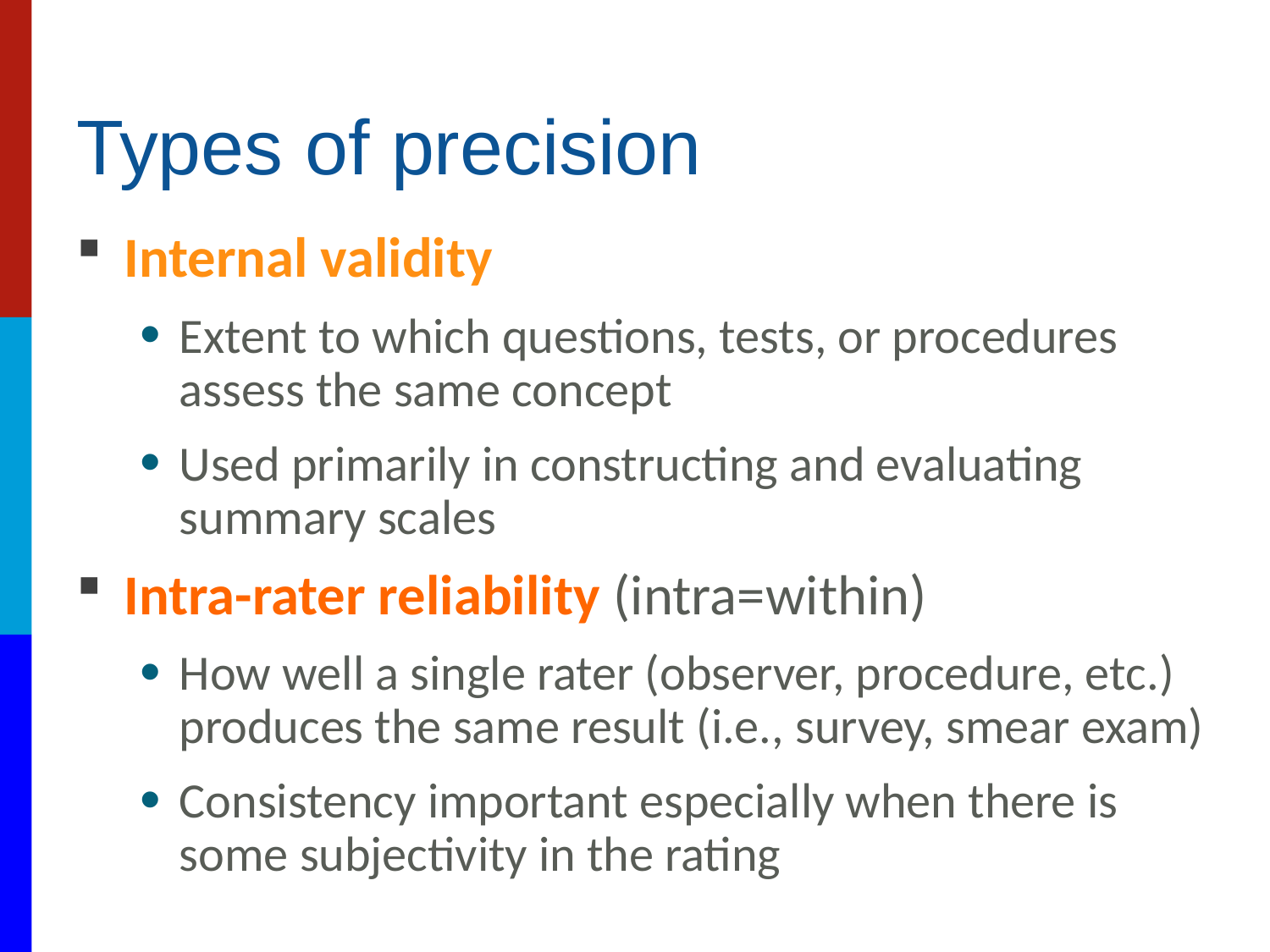

# Types of precision
Internal validity
Extent to which questions, tests, or procedures assess the same concept
Used primarily in constructing and evaluating summary scales
Intra-rater reliability (intra=within)
How well a single rater (observer, procedure, etc.) produces the same result (i.e., survey, smear exam)
Consistency important especially when there is some subjectivity in the rating